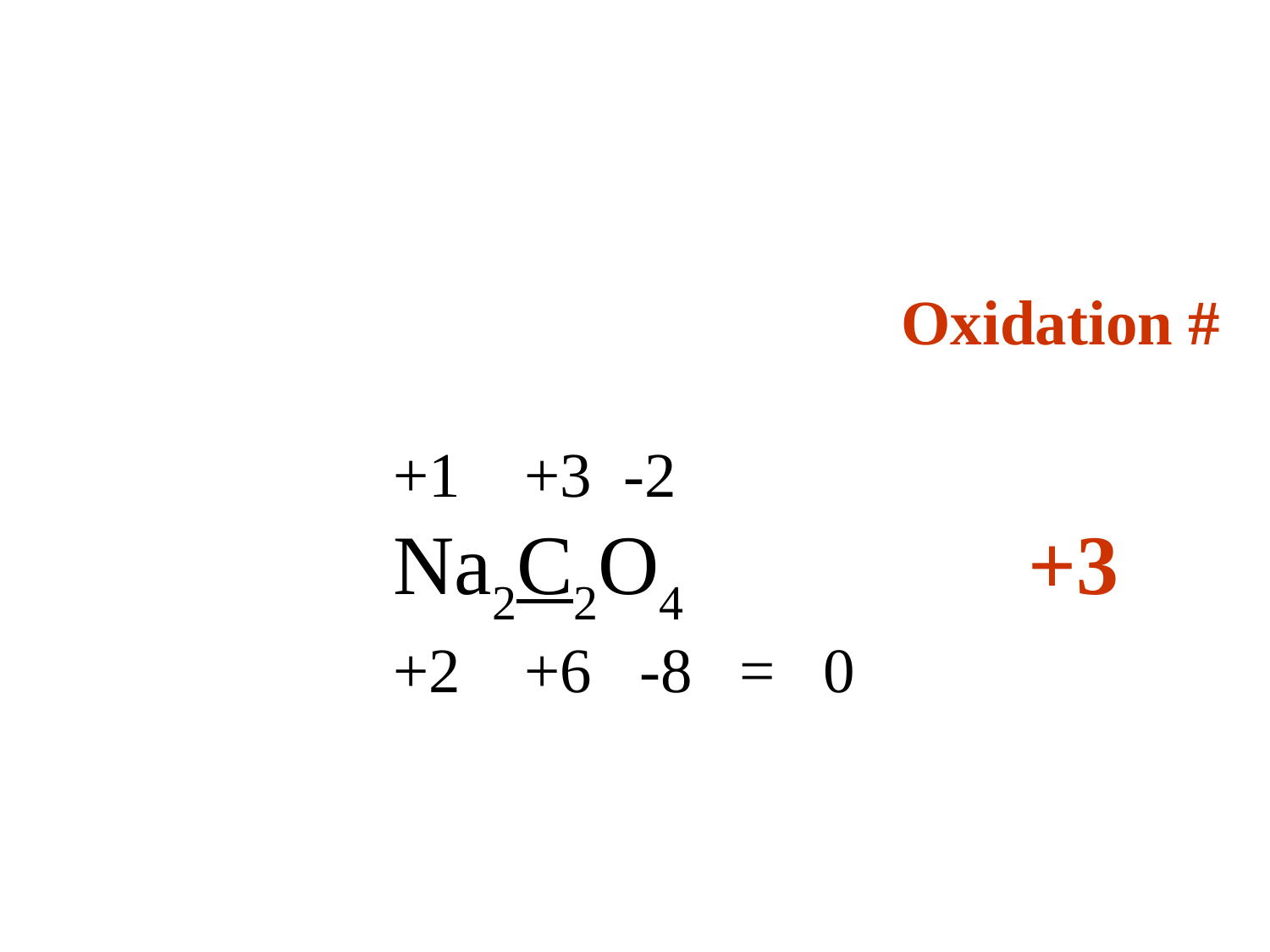

Oxidation #

			+1    +3  -2
			Na2C2O4 			+3
			+2    +6   -8   =   0